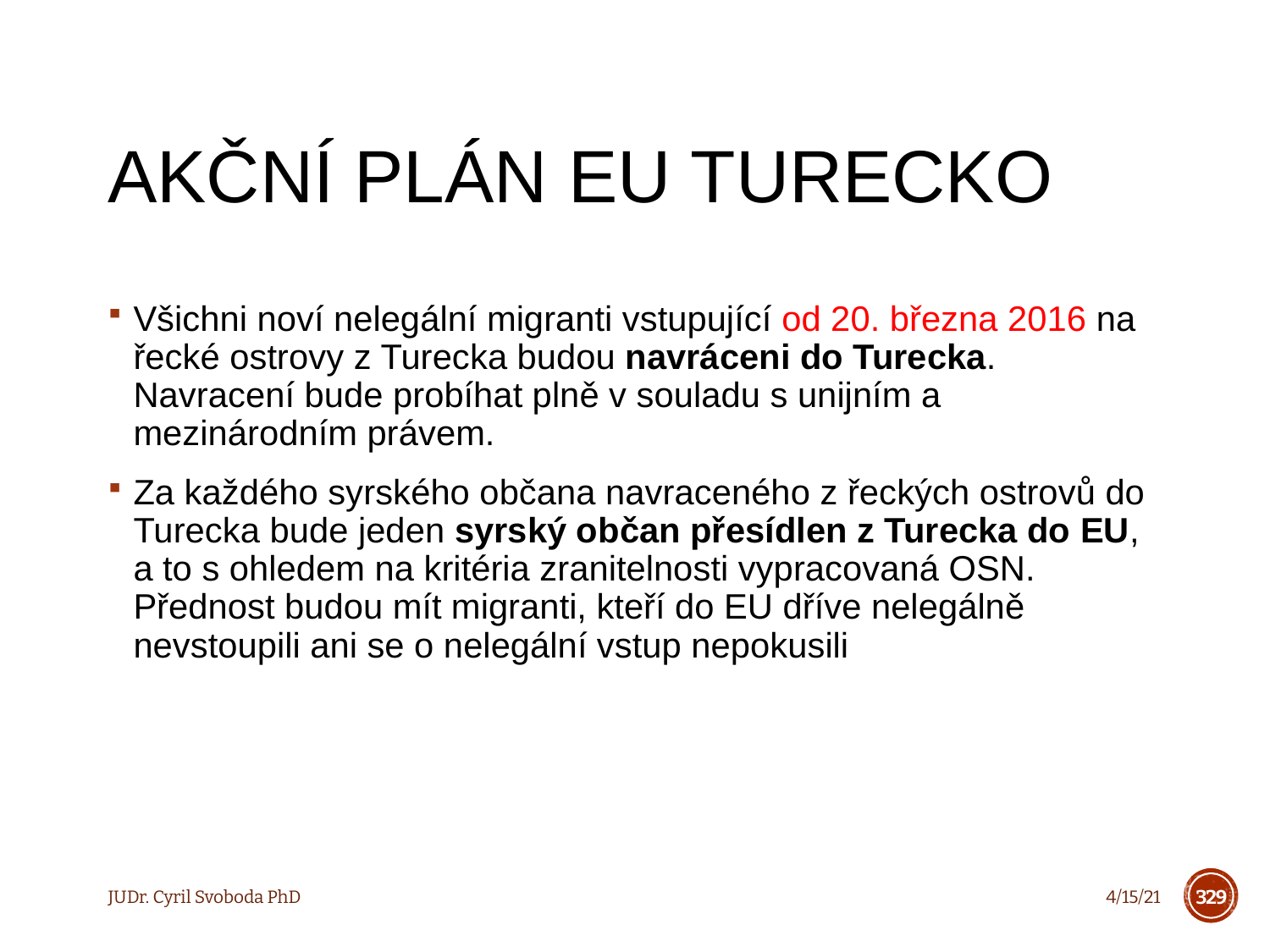

# Akční plán EU Turecko
Všichni noví nelegální migranti vstupující od 20. března 2016 na řecké ostrovy z Turecka budou navráceni do Turecka. Navracení bude probíhat plně v souladu s unijním a mezinárodním právem.
Za každého syrského občana navraceného z řeckých ostrovů do Turecka bude jeden syrský občan přesídlen z Turecka do EU, a to s ohledem na kritéria zranitelnosti vypracovaná OSN. Přednost budou mít migranti, kteří do EU dříve nelegálně nevstoupili ani se o nelegální vstup nepokusili
JUDr. Cyril Svoboda PhD
4/15/21
329